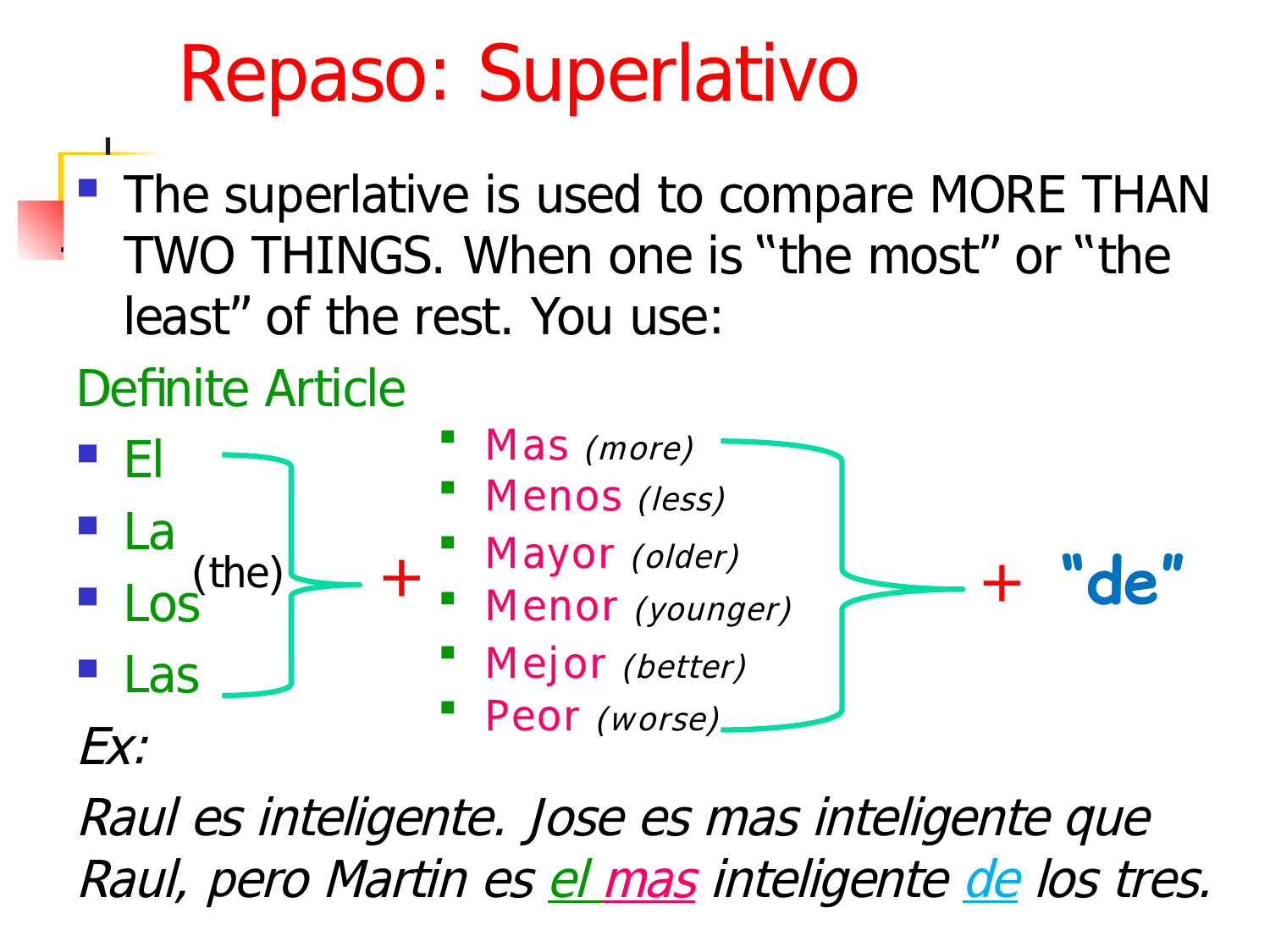

# Repaso: Superlativo
The superlative is used to compare MORE THAN TWO THINGS. When one is “the most” or “the least” of the rest. You use:
Definite Article
El
La
Los
Las
Ex:
Raul es inteligente. Jose es mas inteligente que Raul, pero Martin es el mas inteligente de los tres.
Mas (more)
Menos (less)
Mayor (older)
Menor (younger)
Mejor (better)
Peor (worse)

+
+
“de”
(the)